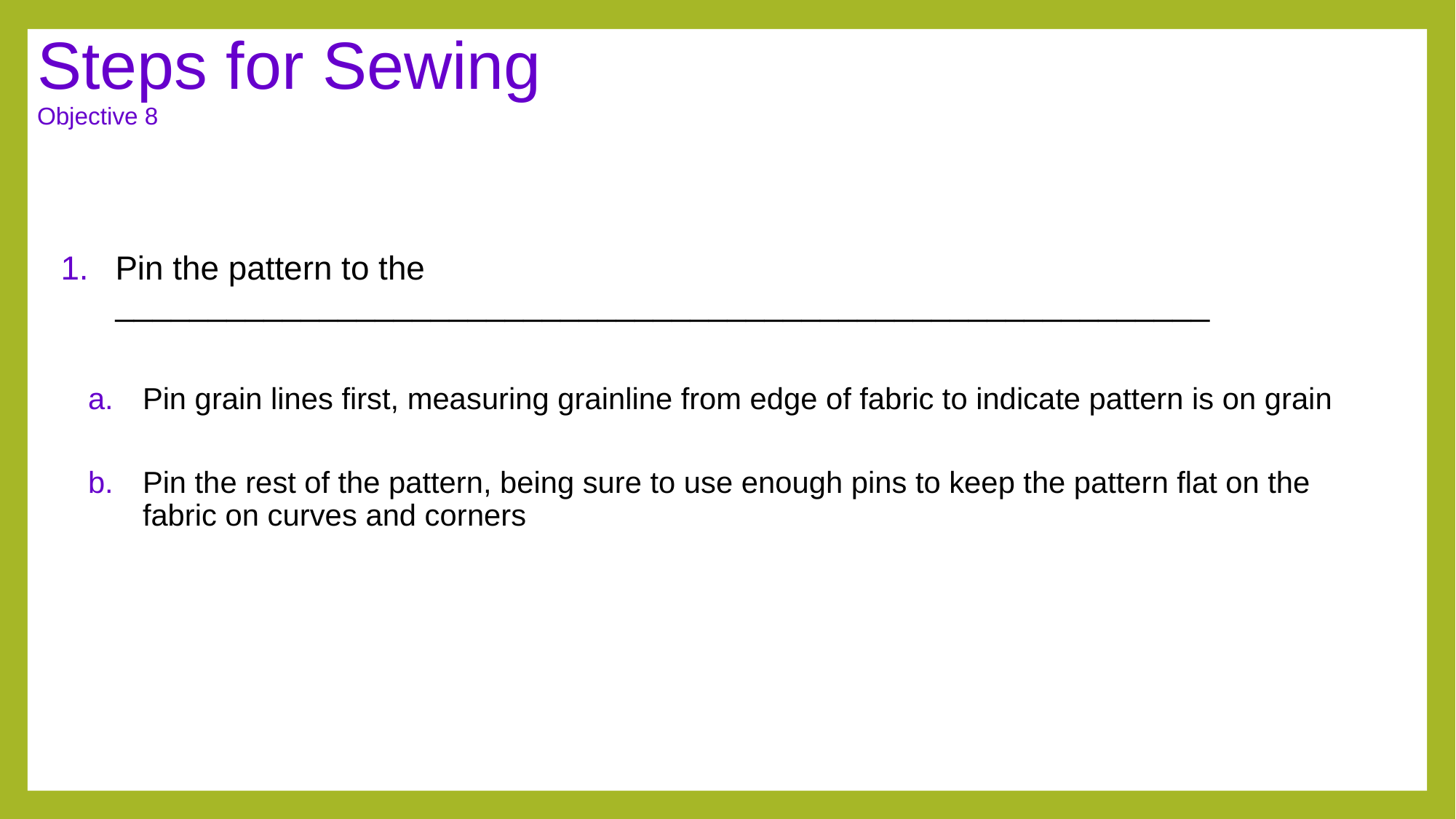

# Steps for Sewing Objective 8
Pin the pattern to the ___________________________________________________________

Pin grain lines first, measuring grainline from edge of fabric to indicate pattern is on grain

Pin the rest of the pattern, being sure to use enough pins to keep the pattern flat on the fabric on curves and corners